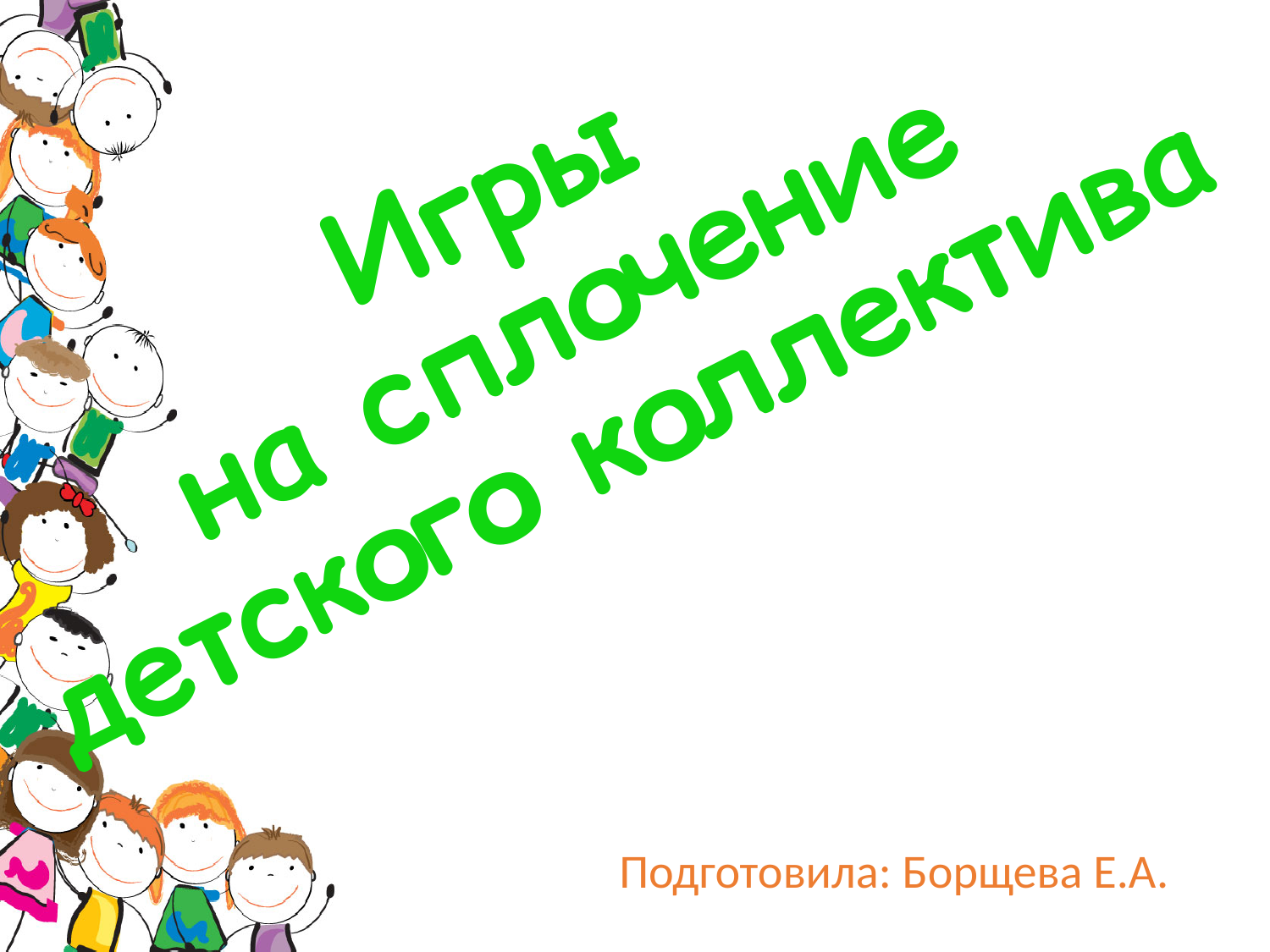

# Игры на сплочение детского коллектива
Подготовила: Борщева Е.А.